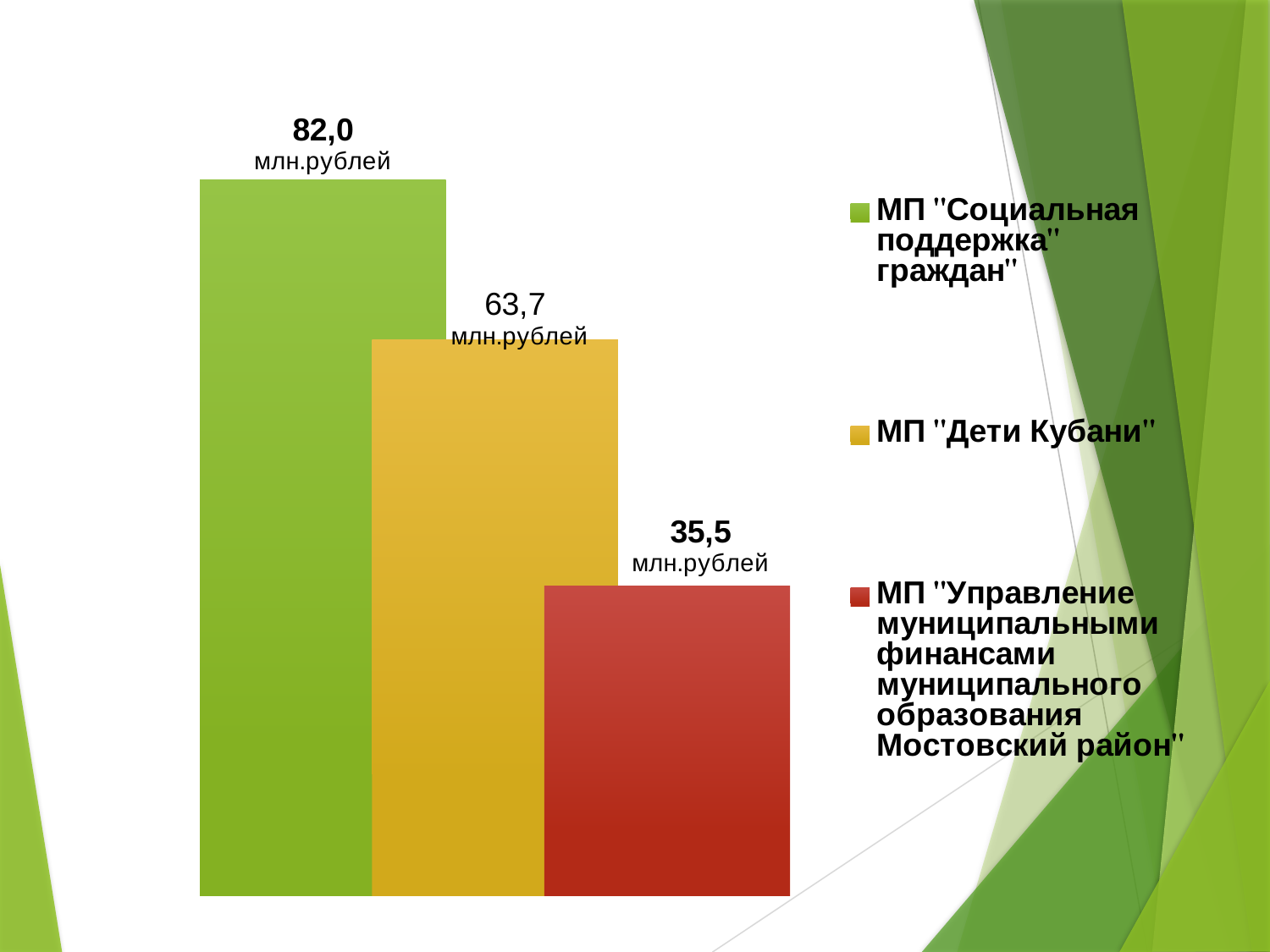

### Chart

| Category | МП "Социальная поддержка" граждан" | МП "Дети Кубани" | МП "Управление муниципальными финансами муниципального образования Мостовский район" |
|---|---|---|---|
|  | 82.0 | 63.7 | 35.5 |